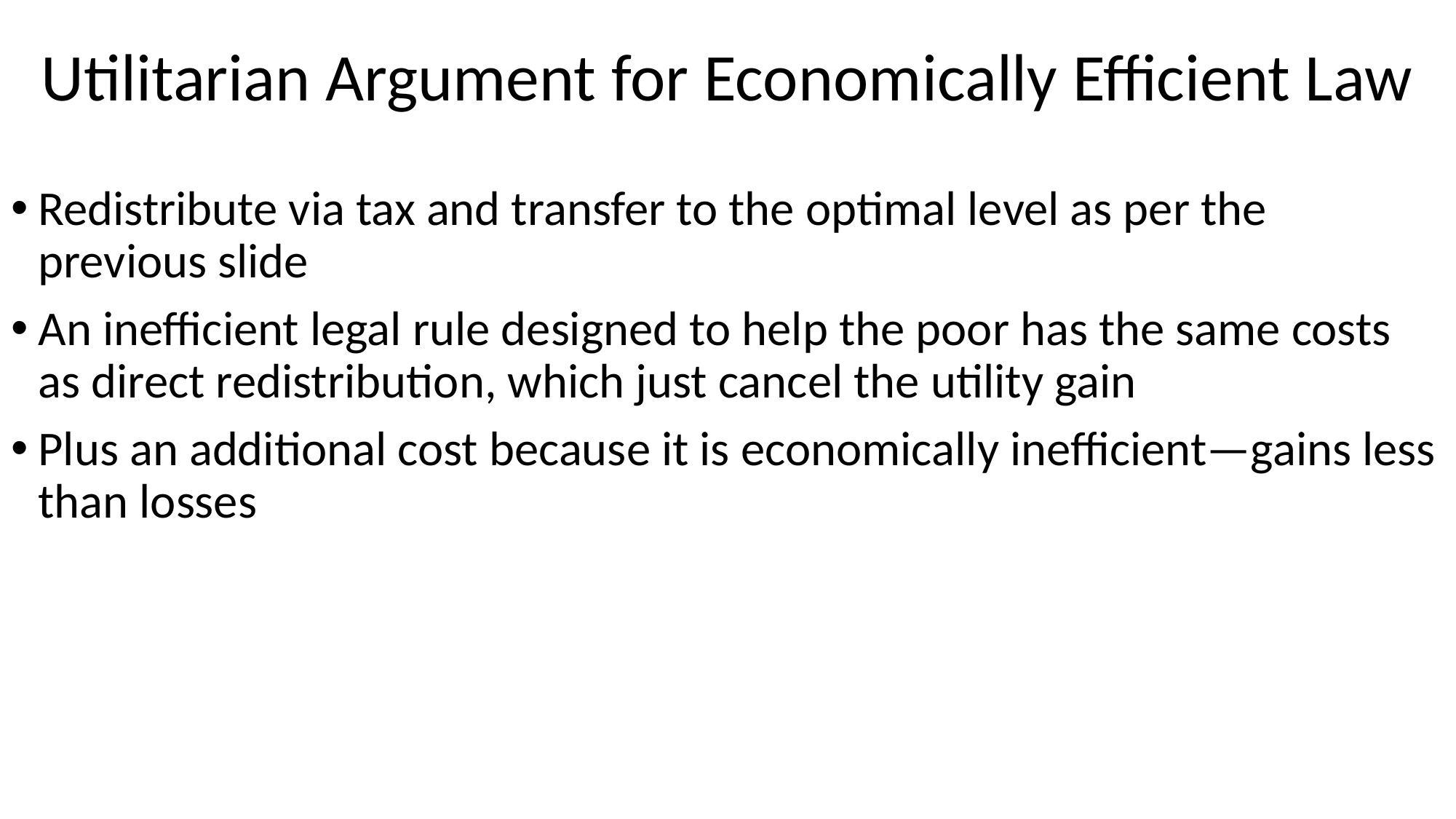

# Utilitarian Argument for Economically Efficient Law
Redistribute via tax and transfer to the optimal level as per the previous slide
An inefficient legal rule designed to help the poor has the same costs as direct redistribution, which just cancel the utility gain
Plus an additional cost because it is economically inefficient—gains less than losses